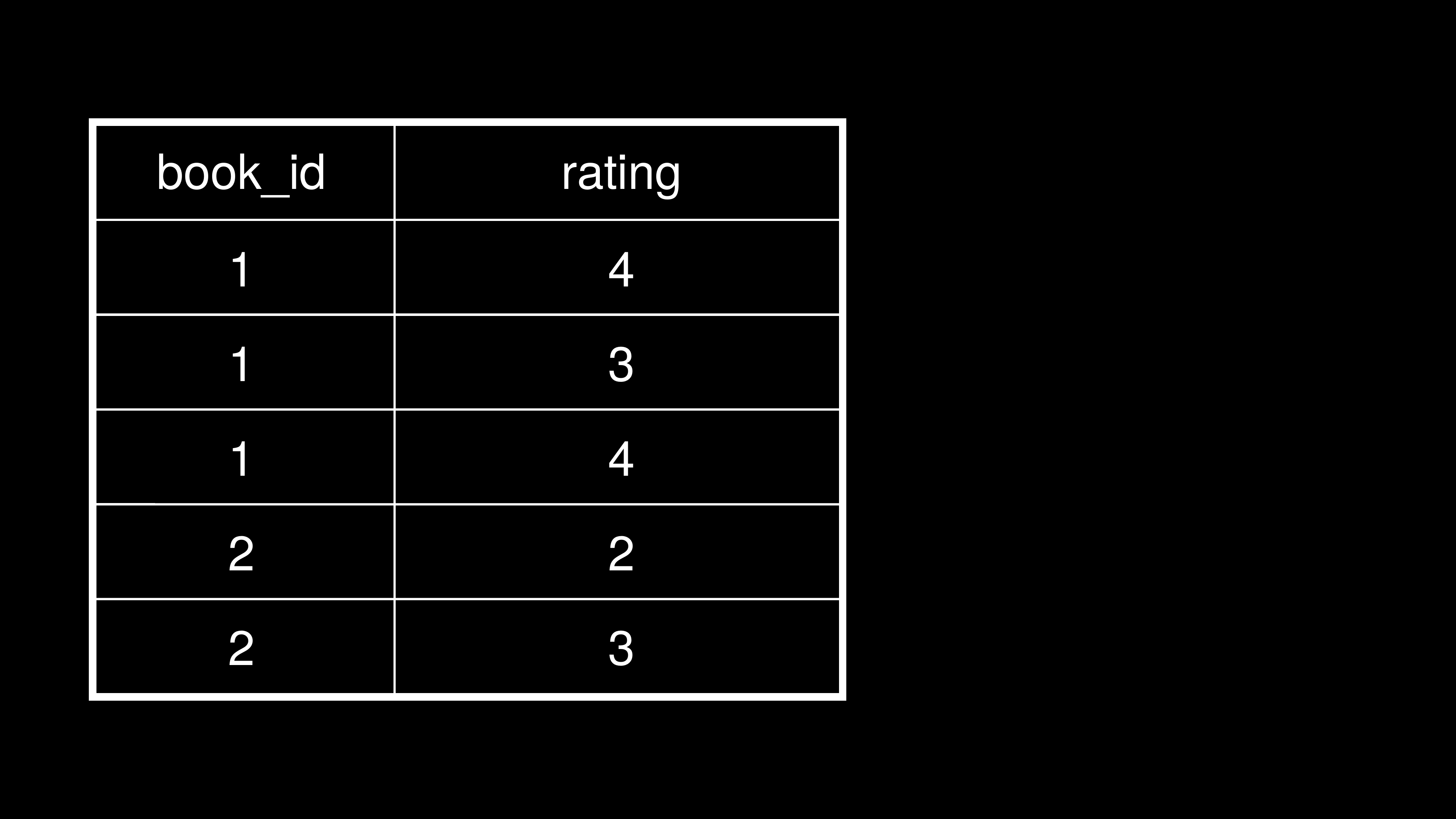

book_id
rating

1
4

1
3

1
4

2
2

2
3